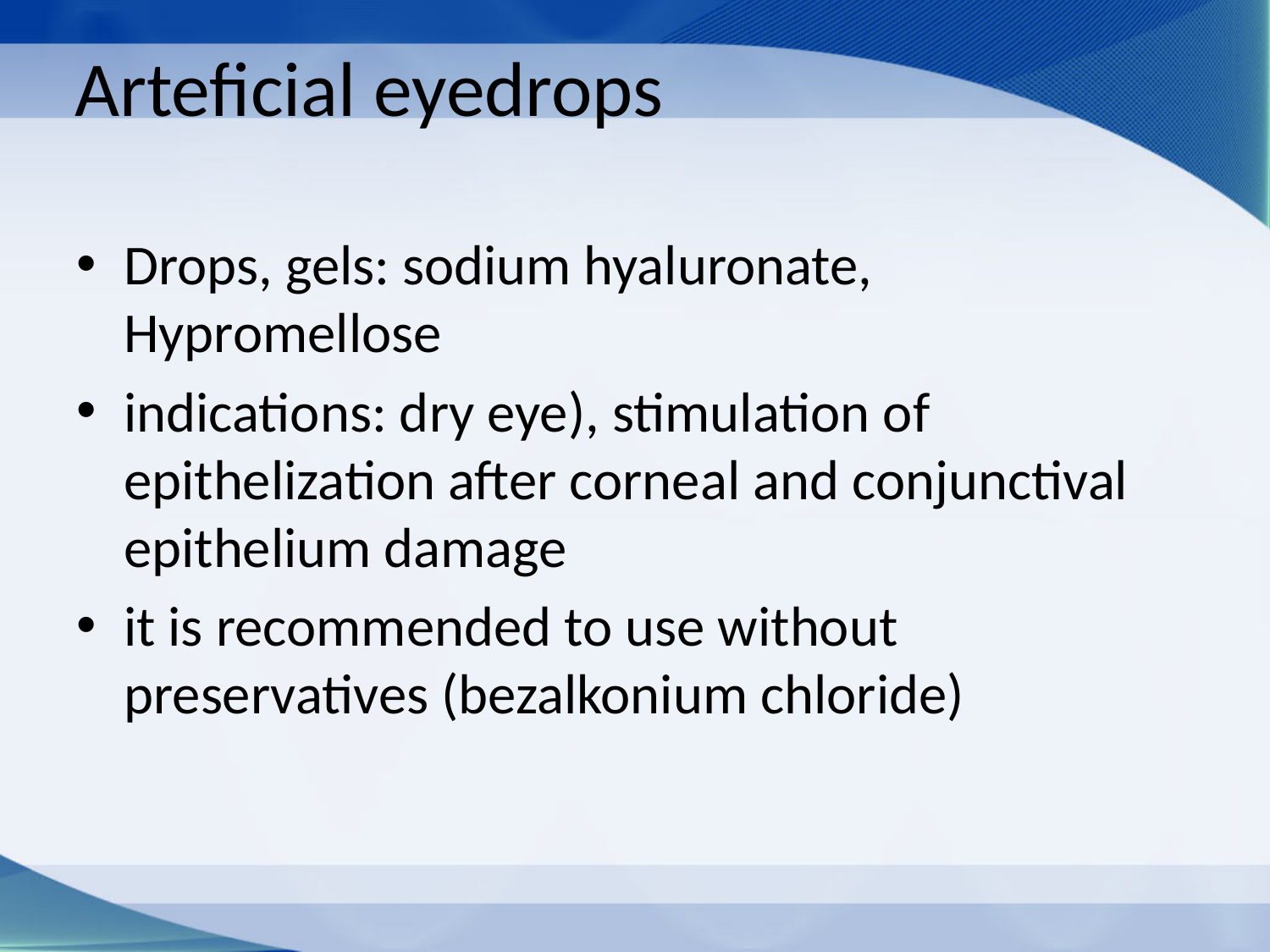

# Arteficial eyedrops
Drops, gels: sodium hyaluronate, Hypromellose
indications: dry eye), stimulation of epithelization after corneal and conjunctival epithelium damage
it is recommended to use without preservatives (bezalkonium chloride)